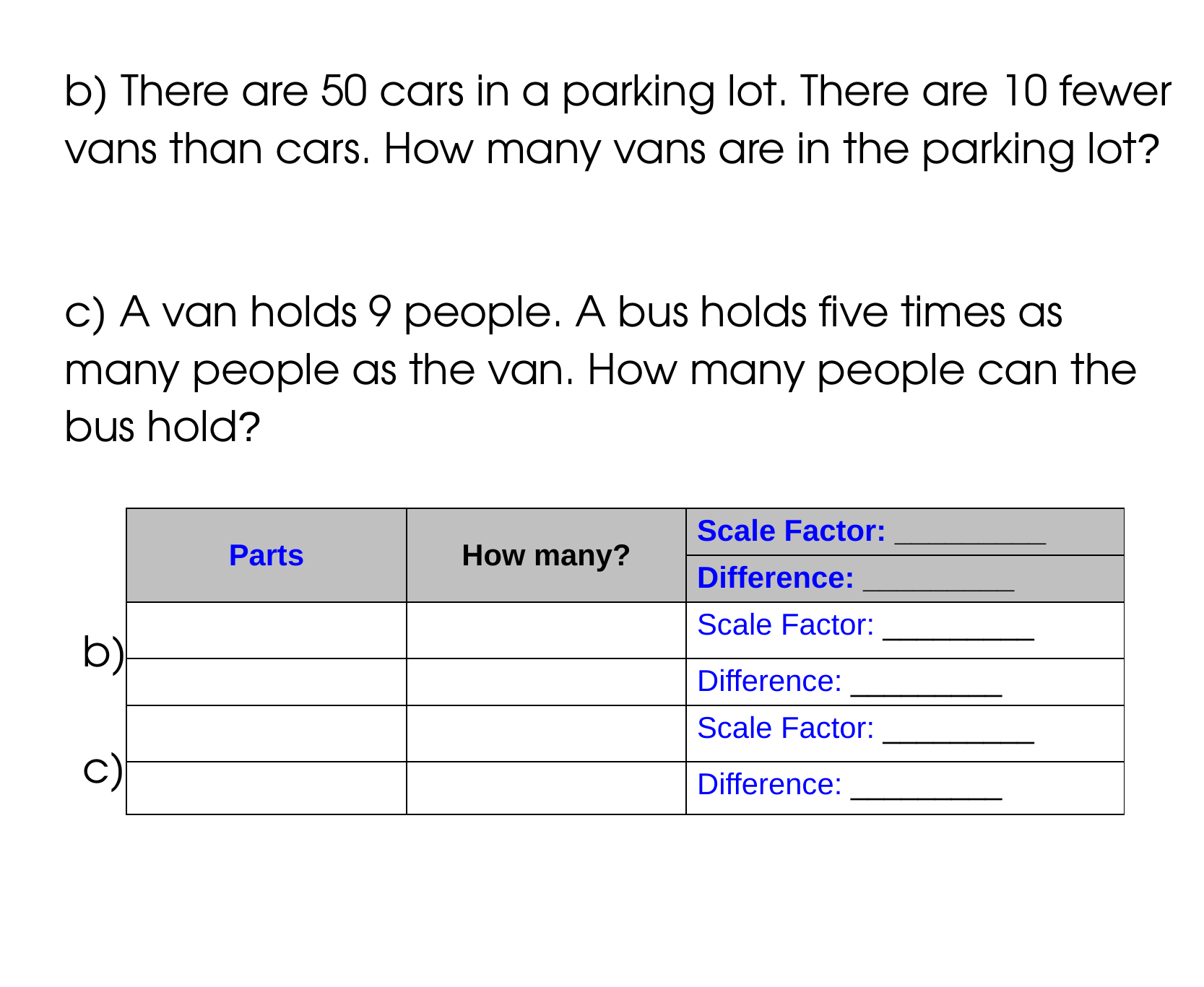

b) There are 50 cars in a parking lot. There are 10 fewer vans than cars. How many vans are in the parking lot?
c) A van holds 9 people. A bus holds five times as many people as the van. How many people can the bus hold?
| Parts | How many? | Scale Factor: \_\_\_\_\_\_\_\_\_ |
| --- | --- | --- |
|  |  | Difference: \_\_\_\_\_\_\_\_\_ |
|  |  | Scale Factor: \_\_\_\_\_\_\_\_\_ |
|  |  | Difference: \_\_\_\_\_\_\_\_\_ |
b)
c)
|  |  | Scale Factor: \_\_\_\_\_\_\_\_\_ |
| --- | --- | --- |
|  |  | Difference: \_\_\_\_\_\_\_\_\_ |